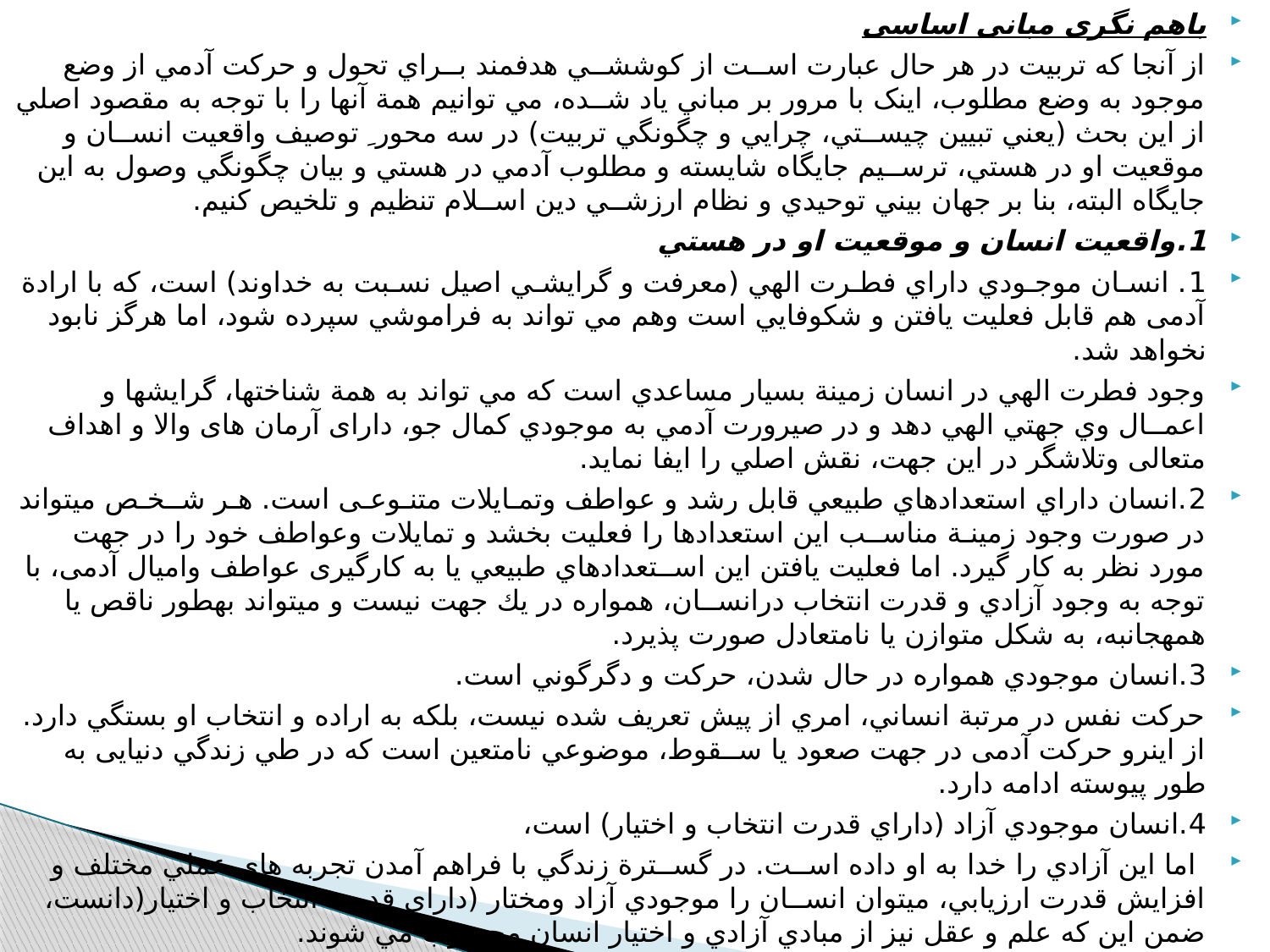

باهم نگری مبانی اساسی
از آنجا كه تربيت در هر حال عبارت اســت از كوششــي هدفمند بــراي تحول و حركت آدمي از وضع موجود به وضع مطلوب، اينک با مرور بر مباني ياد شــده، مي توانيم همة آنها را با توجه به مقصود اصلي از اين بحث (يعني تبيين چيســتي، چرايي و چگونگي تربيت) در سه محور ِ توصيف واقعيت انســان و موقعيت او در هستي، ترســيم جايگاه شايسته و مطلوب آدمي در هستي و بيان چگونگي وصول به اين جايگاه البته، بنا بر جهان بيني توحيدي و نظام ارزشــي دين اســلام تنظيم و تلخيص كنیم.
1.واقعيت انسان و موقعيت او در هستي
1. انسـان موجـودي داراي فطـرت الهي (معرفت و گرايشـي اصيل نسـبت به خداوند) است، كه با ارادة آدمی هم قابل فعليت يافتن و شكوفايي است وهم مي تواند به فراموشي سپرده شود، اما هرگز نابود نخواهد شد.
وجود فطرت الهي در انسان زمينة بسيار مساعدي است كه مي تواند به همة شناختها، گرايشها و اعمــال وي جهتي الهي دهد و در صيرورت آدمي به موجودي کمال جو، دارای آرمان های والا و اهداف متعالی وتلاشگر در اين جهت، نقش اصلي را ايفا نمايد.
2.انسان داراي استعدادهاي طبيعي قابل رشد و عواطف وتمـايلات متنـوعـی است. هـر شــخـص ميتواند در صورت وجود زمينـة مناســب اين استعدادها را فعليت بخشد و تمايلات وعواطف خود را در جهت مورد نظر به کار گيرد. اما فعليت يافتن اين اســتعدادهاي طبيعي يا به کارگيری عواطف واميال آدمی، با توجه به وجود آزادي و قدرت انتخاب درانســان، همواره در يك جهت نيست و ميتواند بهطور ناقص يا همهجانبه، به شكل متوازن يا نامتعادل صورت پذيرد.
3.انسان موجودي همواره در حال شدن، حركت و دگرگوني است.
حركت نفس در مرتبة انساني، امري از پيش تعريف شده نيست، بلكه به اراده و انتخاب او بستگي دارد. از اينرو حرکت آدمی در جهت صعود يا ســقوط، موضوعي نامتعين است که در طي زندگي دنيايی به طور پيوسته ادامه دارد.
4.انسان موجودي آزاد (داراي قدرت انتخاب و اختيار) است،
 اما اين آزادي را خدا به او داده اســت. در گســترة زندگي با فراهم آمدن تجربه هاي عملي مختلف و افزايش قدرت ارزيابي، ميتوان انســان را موجودي آزاد ومختار (داراي قدرت انتخاب و اختيار(دانست، ضمن اين كه علم و عقل نيز از مبادي آزادي و اختيار انسان محسوب مي شوند.